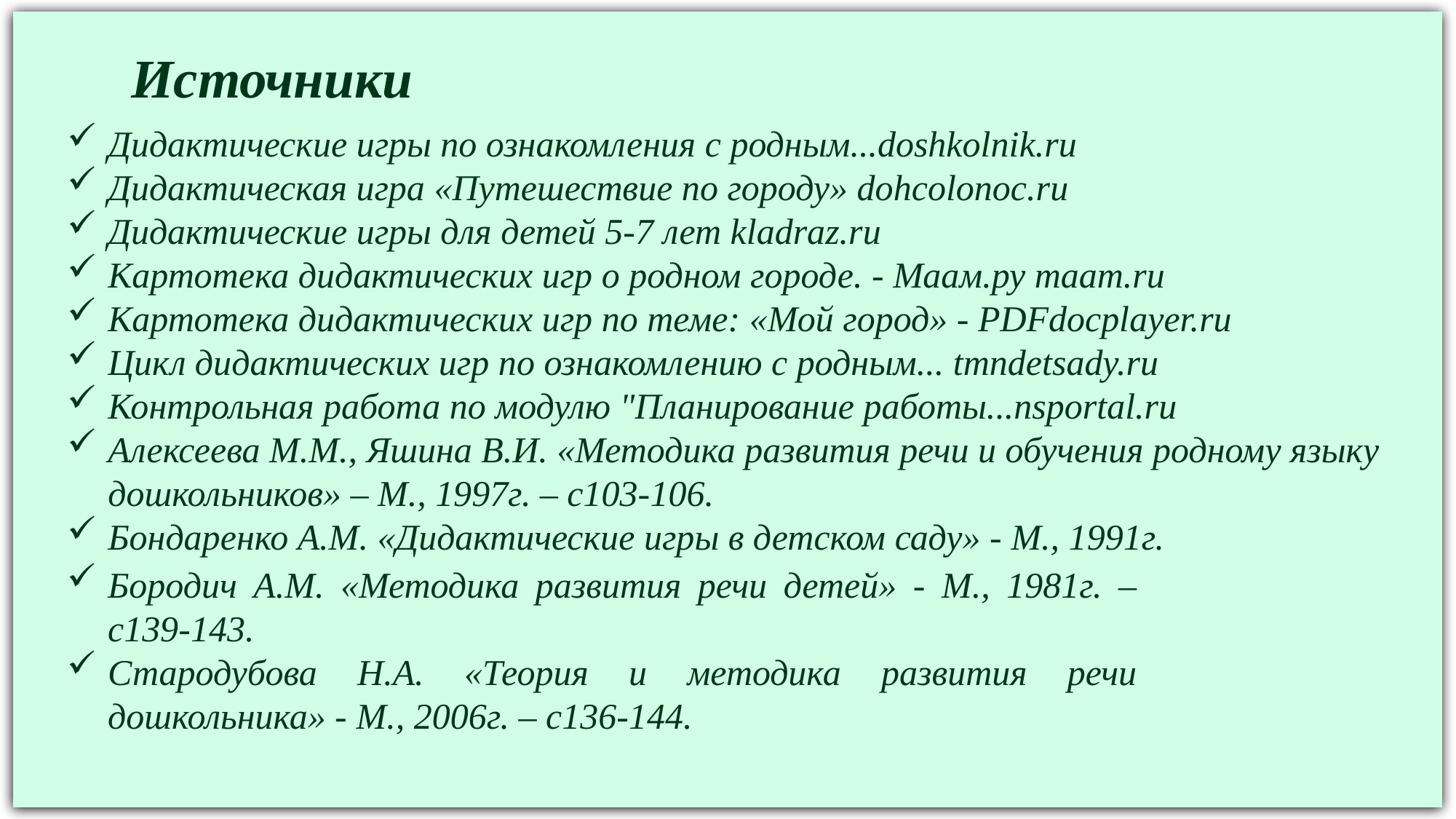

Источники
Дидактические игры по ознакомления с родным...doshkolnik.ru
Дидактическая игра «Путешествие по городу» dohcolonoc.ru
Дидактические игры для детей 5-7 лет kladraz.ru
Картотека дидактических игр о родном городе. - Маам.ру maam.ru
Картотека дидактических игр по теме: «Мой город» - PDFdocplayer.ru
Цикл дидактических игр по ознакомлению с родным... tmndetsady.ru
Контрольная работа по модулю "Планирование работы...nsportal.ru
Алексеева М.М., Яшина В.И. «Методика развития речи и обучения родному языку дошкольников» – М., 1997г. – с103-106.
Бондаренко А.М. «Дидактические игры в детском саду» - М., 1991г.

Бородич А.М. «Методика развития речи детей» - М., 1981г. – с139-143.
Стародубова Н.А. «Теория и методика развития речи дошкольника» - М., 2006г. – с136-144.